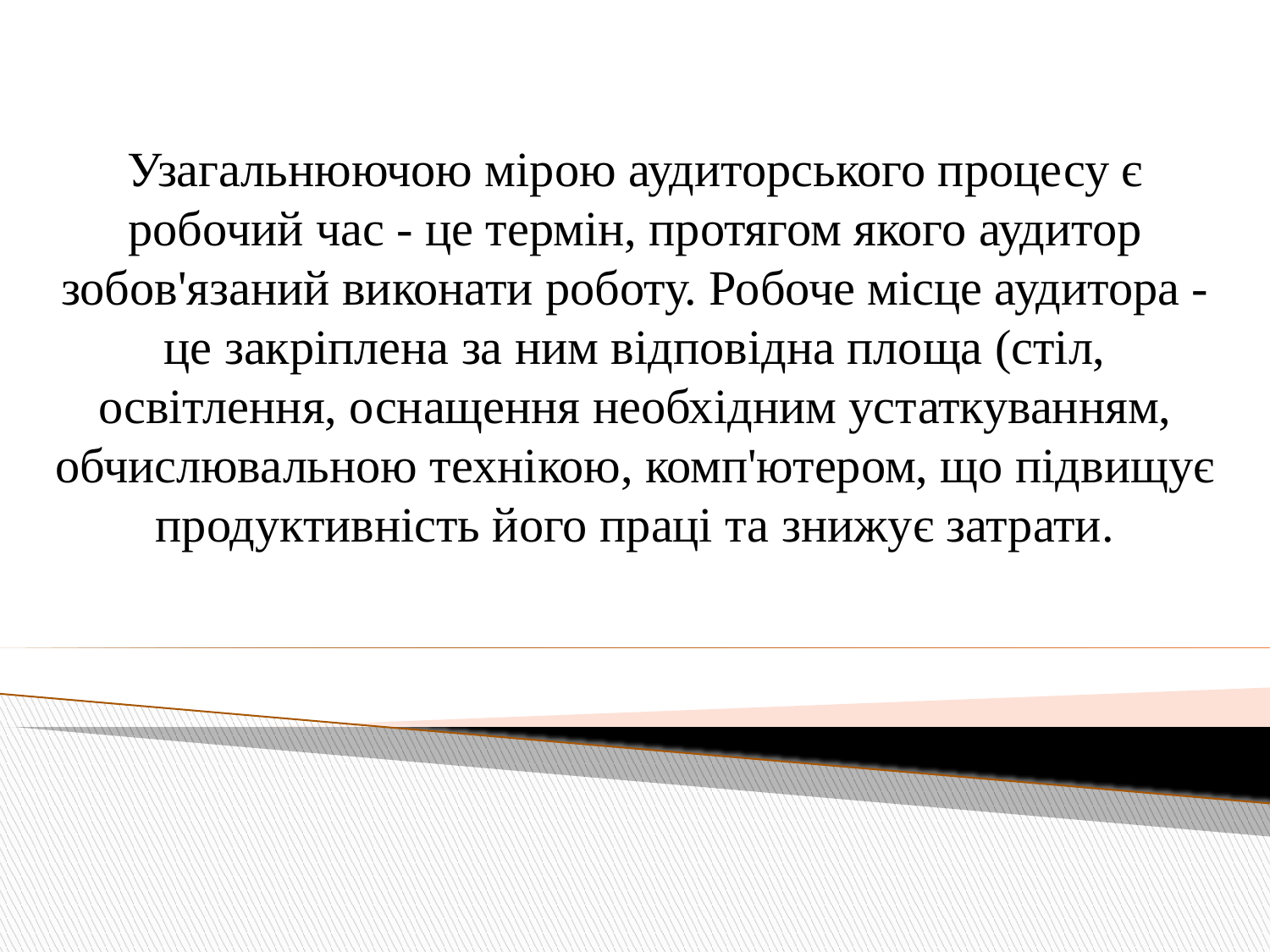

Узагальнюючою мірою аудиторського процесу є робочий час - це термін, протягом якого аудитор зобов'язаний виконати роботу. Робоче місце аудитора - це закріплена за ним відповідна площа (стіл, освітлення, оснащення необхідним устаткуванням, обчислювальною технікою, комп'ютером, що підвищує продуктивність його праці та знижує затрати.